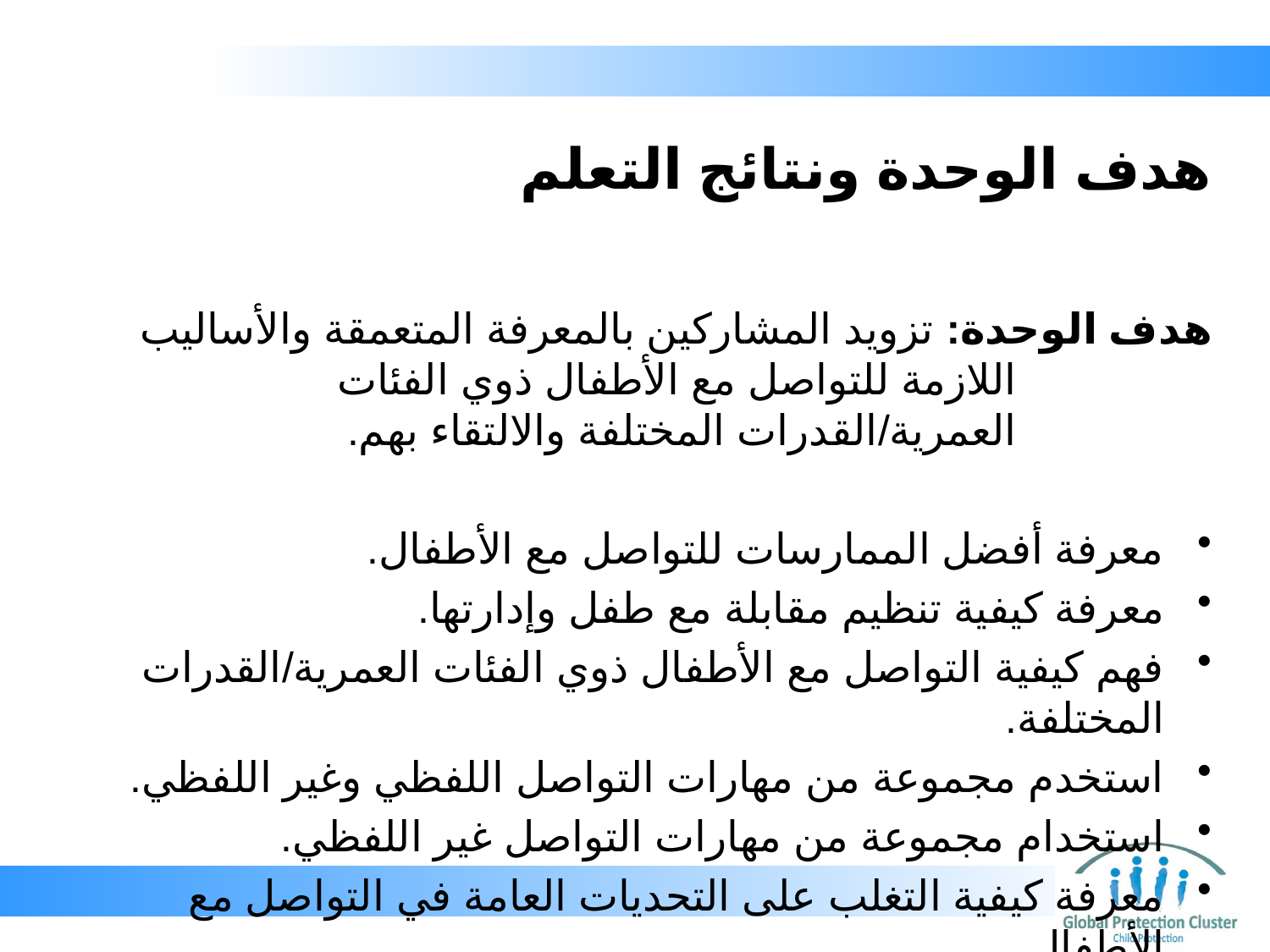

# هدف الوحدة ونتائج التعلم

هدف الوحدة: تزويد المشاركين بالمعرفة المتعمقة والأساليب اللازمة للتواصل مع الأطفال ذوي الفئات العمرية/القدرات المختلفة والالتقاء بهم.

معرفة أفضل الممارسات للتواصل مع الأطفال.
معرفة كيفية تنظيم مقابلة مع طفل وإدارتها.
فهم كيفية التواصل مع الأطفال ذوي الفئات العمرية/القدرات المختلفة.
استخدم مجموعة من مهارات التواصل اللفظي وغير اللفظي.
استخدام مجموعة من مهارات التواصل غير اللفظي.
معرفة كيفية التغلب على التحديات العامة في التواصل مع الأطفال.